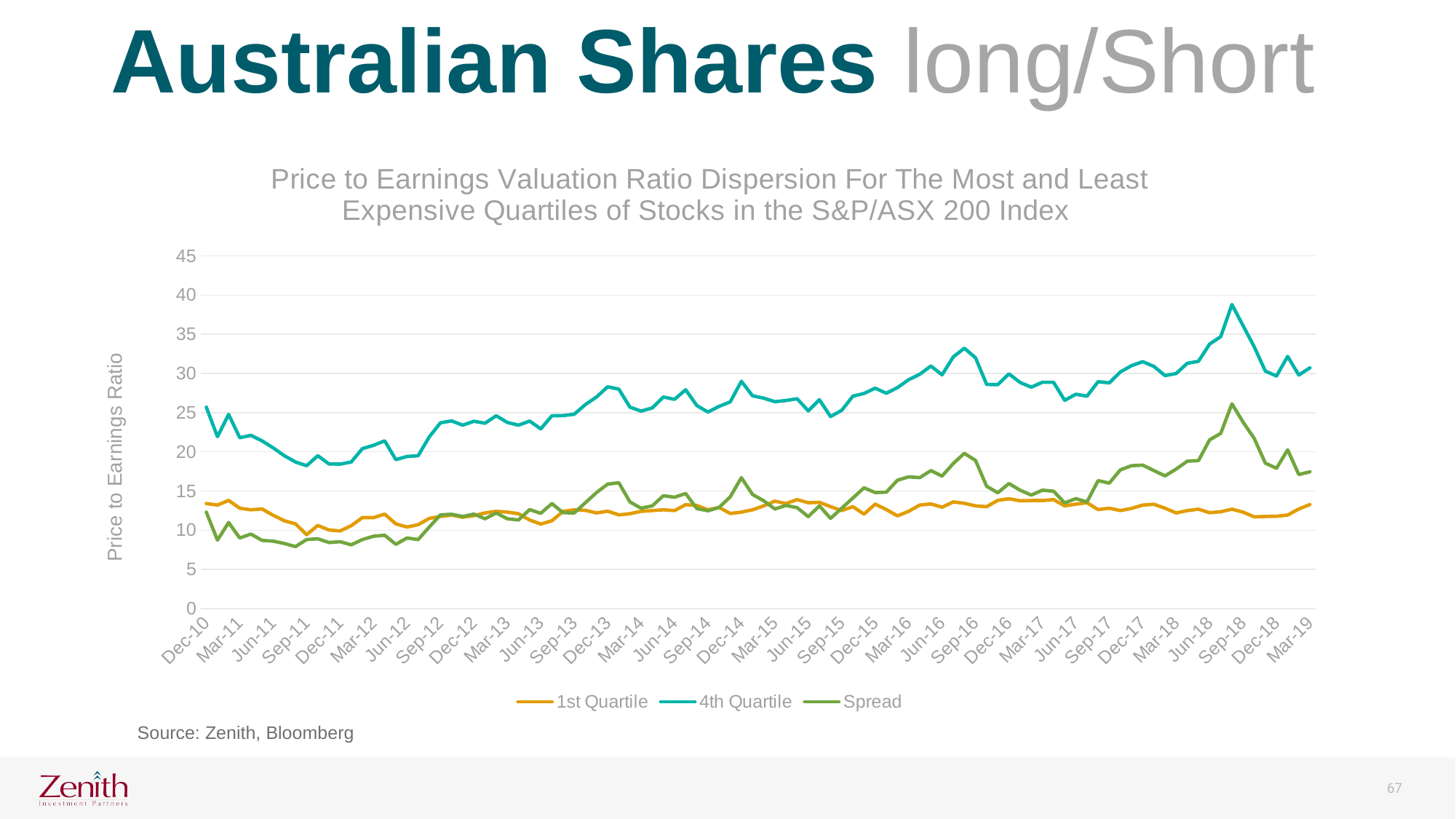

Australian Shares long/Short

### Chart: Price to Earnings Valuation Ratio Dispersion For The Most and Least Expensive Quartiles of Stocks in the S&P/ASX 200 Index

| Category | 1st Quartile | 4th Quartile | Spread |
|---|---|---|---|
| 40543 | 13.4 | 25.7 | 12.299999999999999 |
| 40574 | 13.2 | 21.924999999999997 | 8.724999999999998 |
| 40602 | 13.8 | 24.775 | 10.974999999999998 |
| 40633 | 12.8 | 21.8 | 9.0 |
| 40663 | 12.6 | 22.1 | 9.500000000000002 |
| 40694 | 12.7 | 21.4 | 8.7 |
| 40724 | 11.9 | 20.5 | 8.6 |
| 40755 | 11.2 | 19.5 | 8.3 |
| 40786 | 10.8 | 18.7 | 7.899999999999999 |
| 40816 | 9.425 | 18.225 | 8.8 |
| 40847 | 10.6 | 19.5 | 8.9 |
| 40877 | 10.025 | 18.45 | 8.424999999999999 |
| 40908 | 9.9 | 18.424999999999997 | 8.524999999999997 |
| 40939 | 10.575 | 18.7 | 8.125 |
| 40968 | 11.6 | 20.4 | 8.799999999999999 |
| 40999 | 11.6 | 20.825 | 9.225 |
| 41029 | 12.05 | 21.4 | 9.349999999999998 |
| 41060 | 10.8 | 19.0 | 8.2 |
| 41090 | 10.4 | 19.4 | 8.999999999999998 |
| 41121 | 10.7 | 19.5 | 8.8 |
| 41152 | 11.5 | 21.9 | 10.399999999999999 |
| 41182 | 11.75 | 23.700000000000003 | 11.950000000000003 |
| 41213 | 11.925 | 23.95 | 12.024999999999999 |
| 41243 | 11.649999999999999 | 23.4 | 11.75 |
| 41274 | 11.85 | 23.9 | 12.049999999999999 |
| 41305 | 12.2 | 23.65 | 11.45 |
| 41333 | 12.4 | 24.6 | 12.200000000000001 |
| 41364 | 12.3 | 23.75 | 11.45 |
| 41394 | 12.1 | 23.4 | 11.299999999999999 |
| 41425 | 11.3 | 23.924999999999997 | 12.624999999999996 |
| 41455 | 10.775 | 22.924999999999997 | 12.149999999999997 |
| 41486 | 11.2 | 24.6 | 13.400000000000002 |
| 41517 | 12.4 | 24.625 | 12.225 |
| 41547 | 12.6 | 24.8 | 12.200000000000001 |
| 41578 | 12.525 | 26.025000000000002 | 13.500000000000002 |
| 41608 | 12.2 | 27.0 | 14.8 |
| 41639 | 12.425 | 28.3 | 15.875 |
| 41670 | 11.95 | 28.0 | 16.05 |
| 41698 | 12.1 | 25.7 | 13.6 |
| 41729 | 12.4 | 25.2 | 12.799999999999999 |
| 41759 | 12.5 | 25.6 | 13.100000000000001 |
| 41790 | 12.6 | 27.0 | 14.4 |
| 41820 | 12.5 | 26.7 | 14.2 |
| 41851 | 13.25 | 27.924999999999997 | 14.674999999999997 |
| 41882 | 13.149999999999999 | 25.9 | 12.75 |
| 41912 | 12.6 | 25.075000000000003 | 12.475000000000003 |
| 41943 | 12.9 | 25.8 | 12.9 |
| 41973 | 12.125 | 26.375 | 14.25 |
| 42004 | 12.3 | 29.0 | 16.7 |
| 42035 | 12.600000000000001 | 27.15 | 14.549999999999997 |
| 42063 | 13.1 | 26.85 | 13.750000000000002 |
| 42094 | 13.7 | 26.4 | 12.7 |
| 42124 | 13.4 | 26.55 | 13.15 |
| 42155 | 13.9 | 26.775 | 12.874999999999998 |
| 42185 | 13.5 | 25.225 | 11.725000000000001 |
| 42216 | 13.55 | 26.65 | 13.099999999999998 |
| 42247 | 13.0 | 24.5 | 11.5 |
| 42277 | 12.5 | 25.3 | 12.8 |
| 42308 | 13.0 | 27.1 | 14.100000000000001 |
| 42338 | 12.05 | 27.45 | 15.399999999999999 |
| 42369 | 13.325000000000001 | 28.125 | 14.799999999999999 |
| 42400 | 12.625 | 27.475 | 14.850000000000001 |
| 42429 | 11.825000000000001 | 28.2 | 16.375 |
| 42460 | 12.4 | 29.2 | 16.799999999999997 |
| 42490 | 13.2 | 29.9 | 16.7 |
| 42521 | 13.35 | 30.95 | 17.6 |
| 42551 | 12.925 | 29.825 | 16.9 |
| 42582 | 13.6 | 32.1 | 18.5 |
| 42613 | 13.425 | 33.225 | 19.8 |
| 42643 | 13.1 | 32.0 | 18.9 |
| 42674 | 13.0 | 28.6 | 15.600000000000001 |
| 42704 | 13.8 | 28.575 | 14.774999999999999 |
| 42735 | 14.0 | 29.95 | 15.95 |
| 42766 | 13.75 | 28.85 | 15.100000000000001 |
| 42794 | 13.775 | 28.25 | 14.475 |
| 42825 | 13.775 | 28.875 | 15.1 |
| 42855 | 13.9 | 28.875 | 14.975 |
| 42886 | 13.1 | 26.575 | 13.475 |
| 42916 | 13.325000000000001 | 27.35 | 14.025 |
| 42947 | 13.5 | 27.1 | 13.600000000000001 |
| 42978 | 12.625 | 28.95 | 16.325 |
| 43008 | 12.8 | 28.8 | 16.0 |
| 43039 | 12.5 | 30.2 | 17.7 |
| 43069 | 12.775 | 31.0 | 18.225 |
| 43100 | 13.2 | 31.5 | 18.3 |
| 43131 | 13.3 | 30.9 | 17.599999999999998 |
| 43159 | 12.8 | 29.725 | 16.925 |
| 43190 | 12.2 | 30.0 | 17.8 |
| 43220 | 12.5 | 31.299999999999997 | 18.799999999999997 |
| 43251 | 12.674999999999999 | 31.55 | 18.875 |
| 43281 | 12.225 | 33.75 | 21.525 |
| 43312 | 12.350000000000001 | 34.7 | 22.35 |
| 43343 | 12.675 | 38.8 | 26.124999999999996 |
| 43373 | 12.3 | 36.1 | 23.8 |
| 43404 | 11.7 | 33.400000000000006 | 21.700000000000006 |
| 43434 | 11.75 | 30.3 | 18.55 |
| 43465 | 11.774999999999999 | 29.675 | 17.900000000000002 |
| 43496 | 11.925 | 32.175000000000004 | 20.250000000000004 |
| 43524 | 12.7 | 29.8 | 17.1 |
| 43555 | 13.275 | 30.725 | 17.450000000000003 |
Source: Zenith, Bloomberg